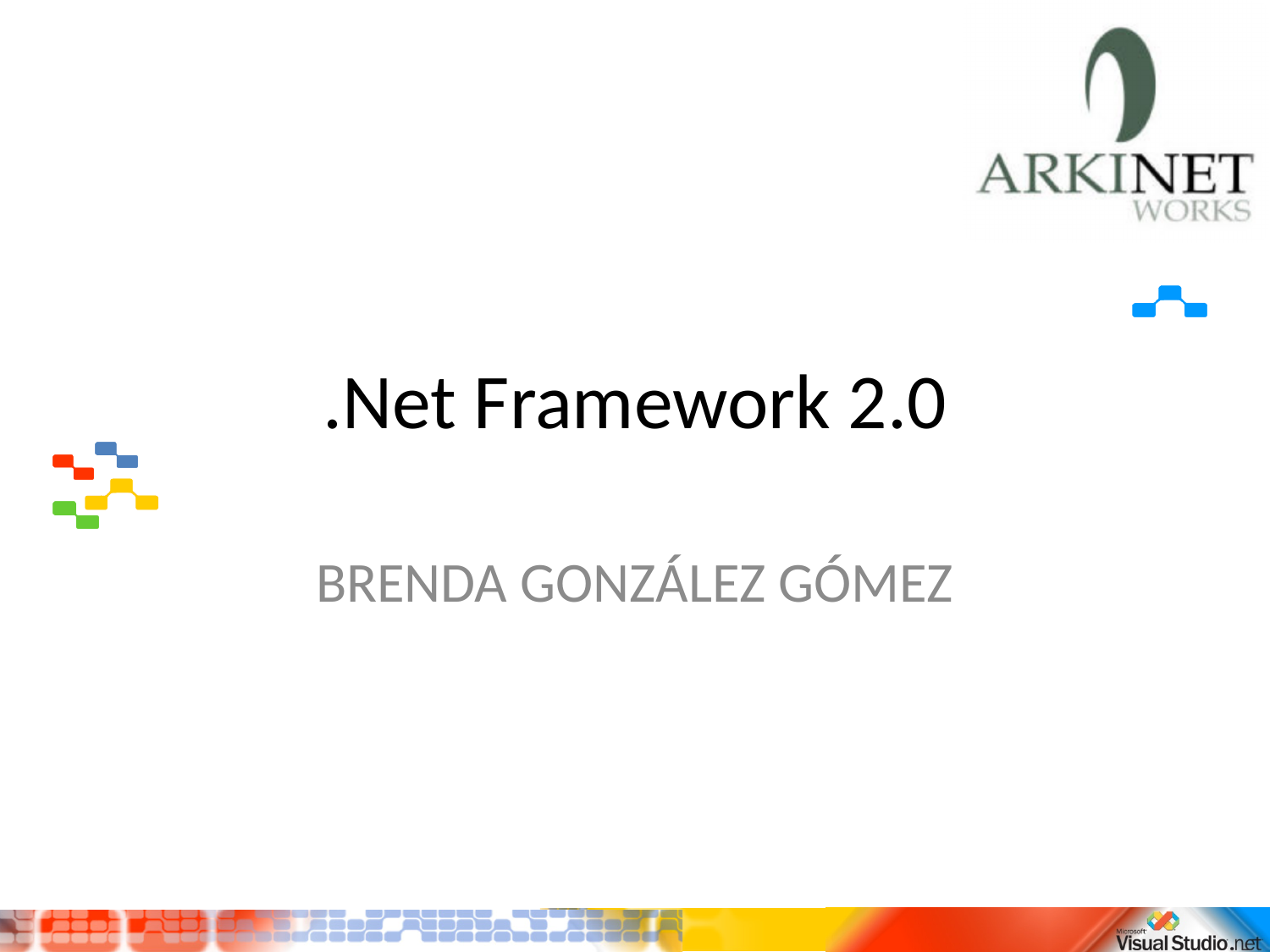

# .Net Framework 2.0
BRENDA GONZÁLEZ GÓMEZ